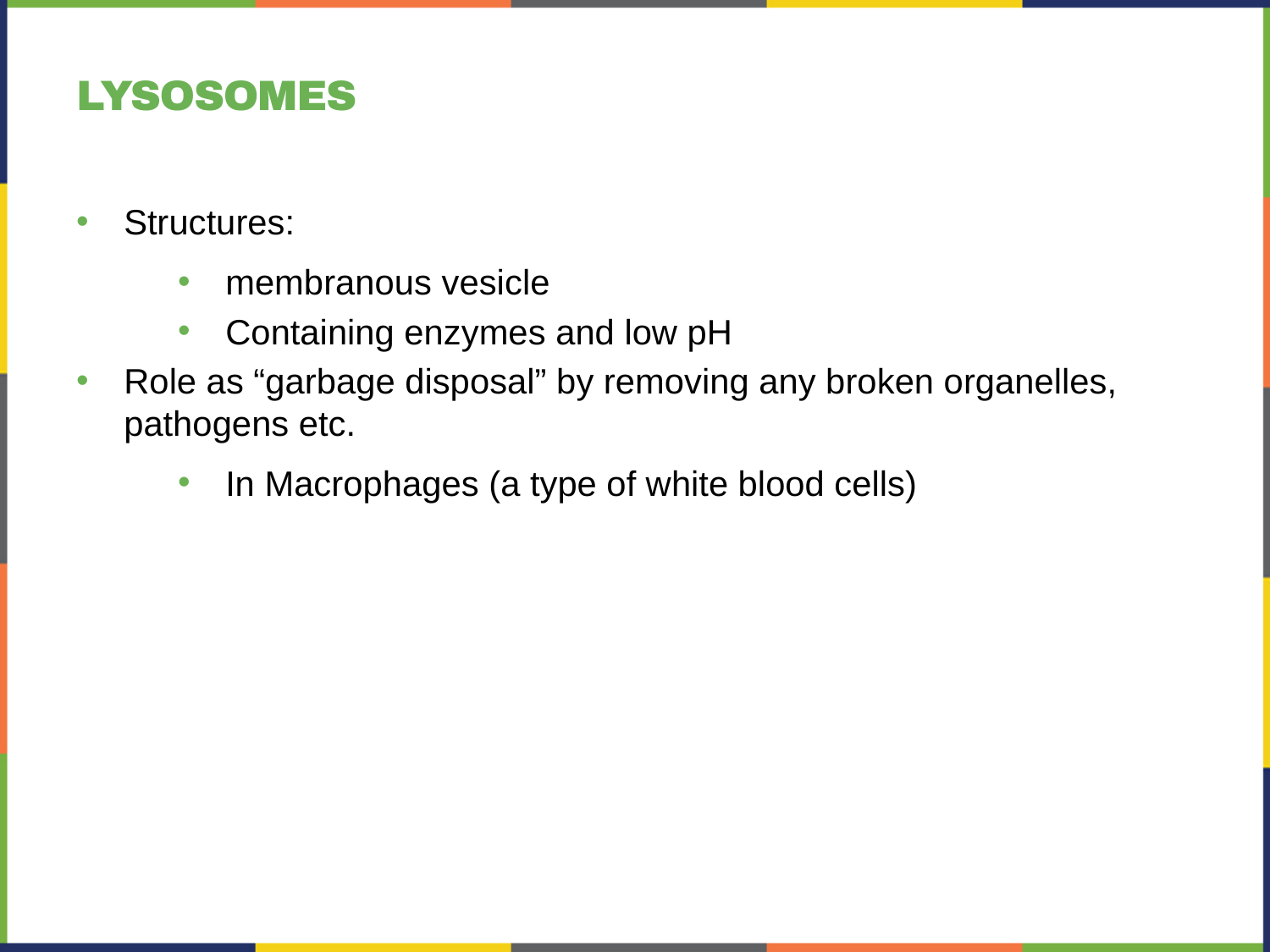

# lysosomes
Structures:
membranous vesicle
Containing enzymes and low pH
Role as “garbage disposal” by removing any broken organelles, pathogens etc.
In Macrophages (a type of white blood cells)